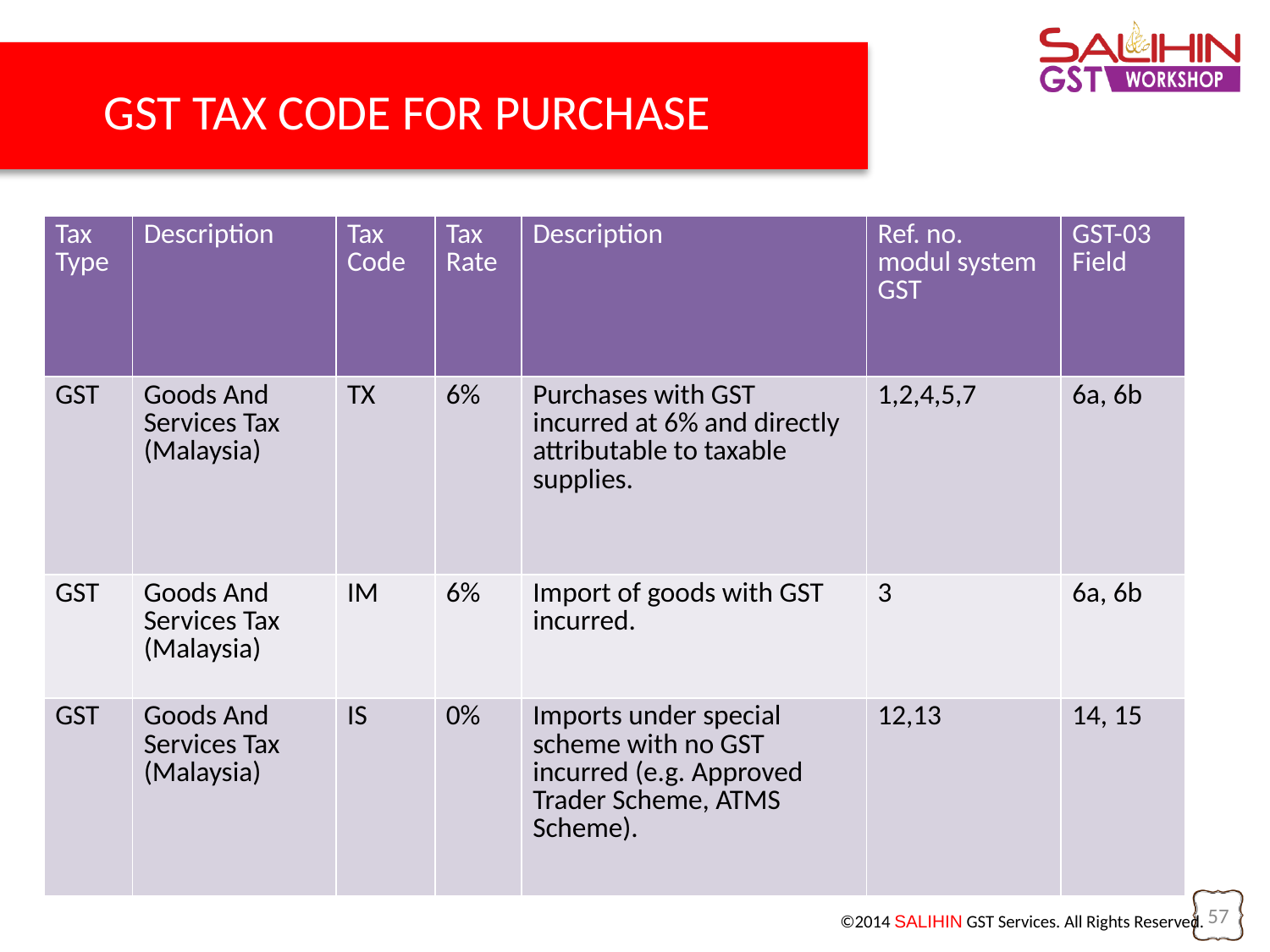

GST TAX CODE FOR PURCHASE

| Tax Type | Description | Tax Code | Tax Rate | Description | Ref. no. modul system GST | GST-03 Field |
| --- | --- | --- | --- | --- | --- | --- |
| GST | Goods And Services Tax (Malaysia) | TX | 6% | Purchases with GST incurred at 6% and directly attributable to taxable supplies. | 1,2,4,5,7 | 6a, 6b |
| GST | Goods And Services Tax (Malaysia) | IM | 6% | Import of goods with GST incurred. | 3 | 6a, 6b |
| GST | Goods And Services Tax (Malaysia) | IS | 0% | Imports under special scheme with no GST incurred (e.g. Approved Trader Scheme, ATMS Scheme). | 12,13 | 14, 15 |
57